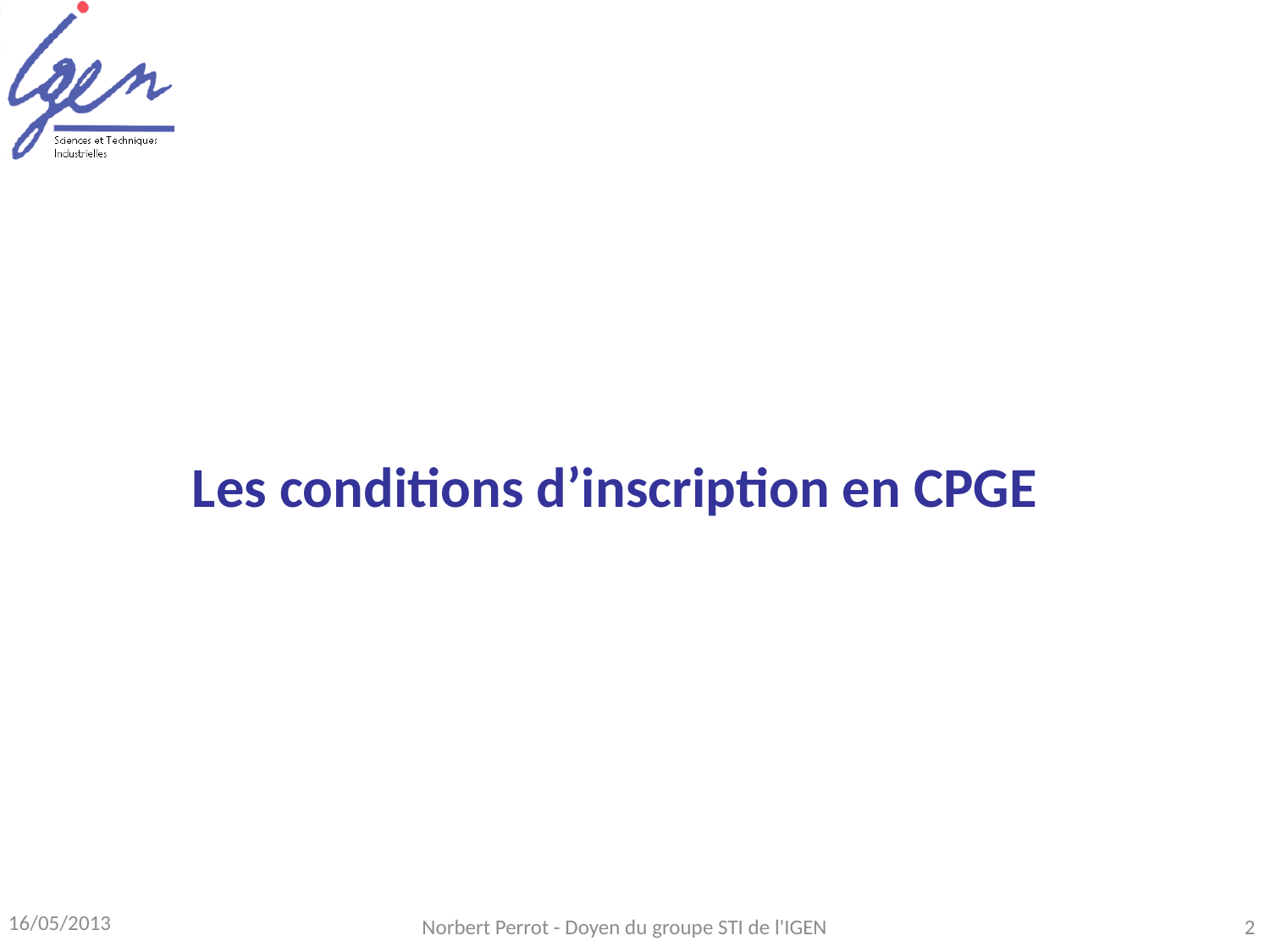

Les conditions d’inscription en CPGE
16/05/2013
Norbert Perrot - Doyen du groupe STI de l'IGEN
2